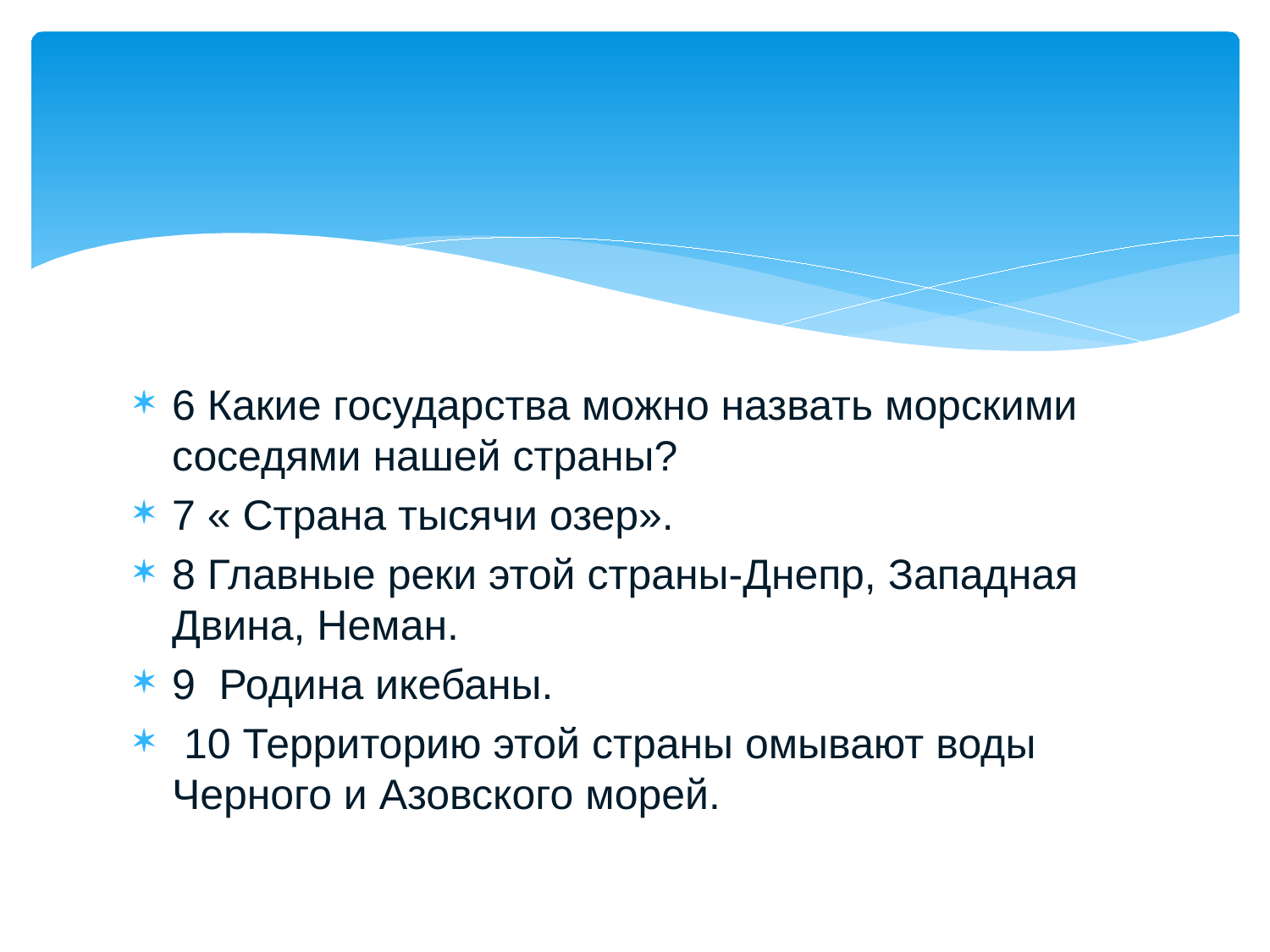

#
6 Какие государства можно назвать морскими  соседями нашей страны?
7 « Страна тысячи озер».
8 Главные реки этой страны-Днепр, Западная Двина, Неман.
9  Родина икебаны.
 10 Территорию этой страны омывают воды Черного и Азовского морей.